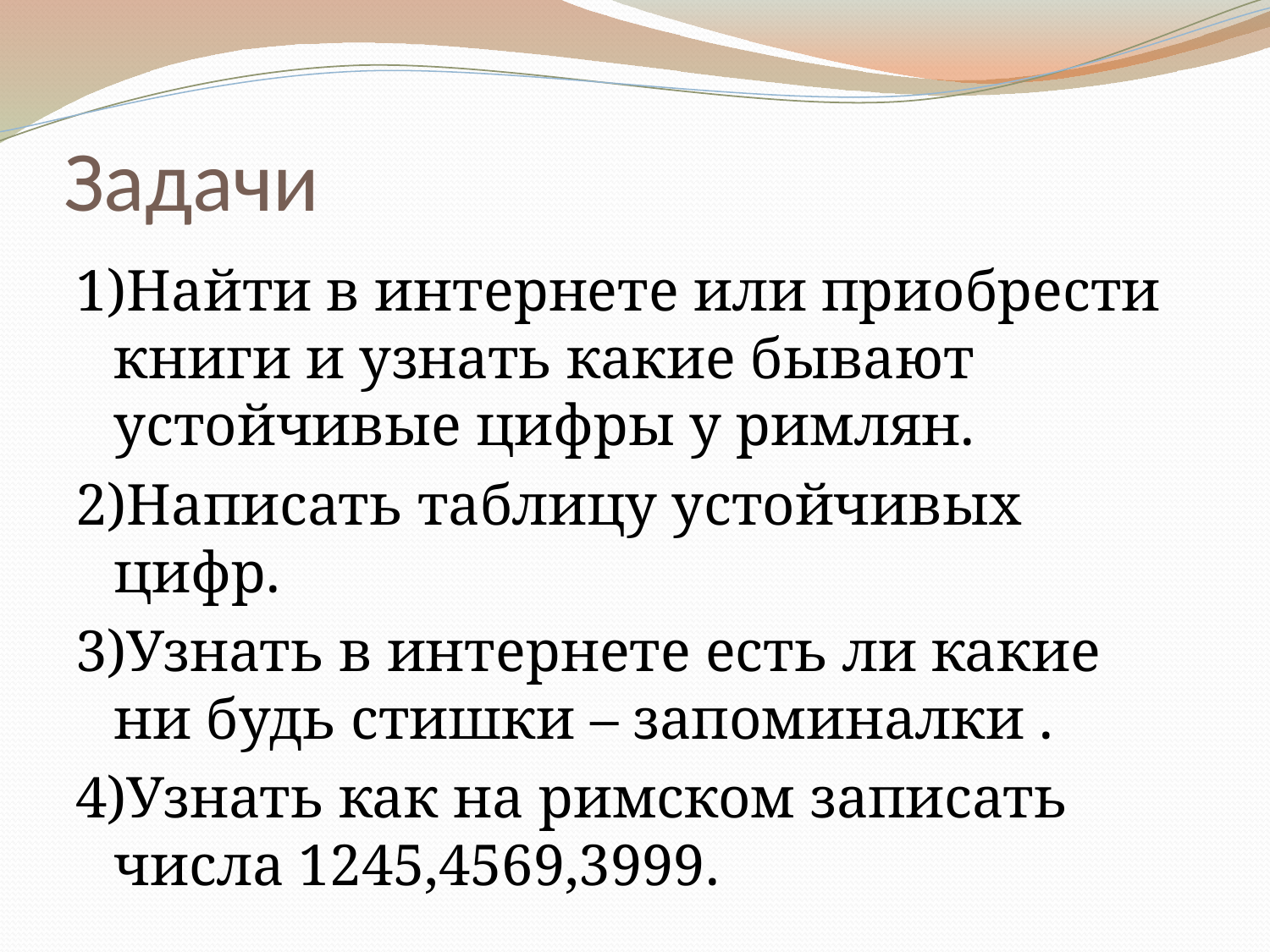

# Задачи
1)Найти в интернете или приобрести книги и узнать какие бывают устойчивые цифры у римлян.
2)Написать таблицу устойчивых цифр.
3)Узнать в интернете есть ли какие ни будь стишки – запоминалки .
4)Узнать как на римском записать числа 1245,4569,3999.